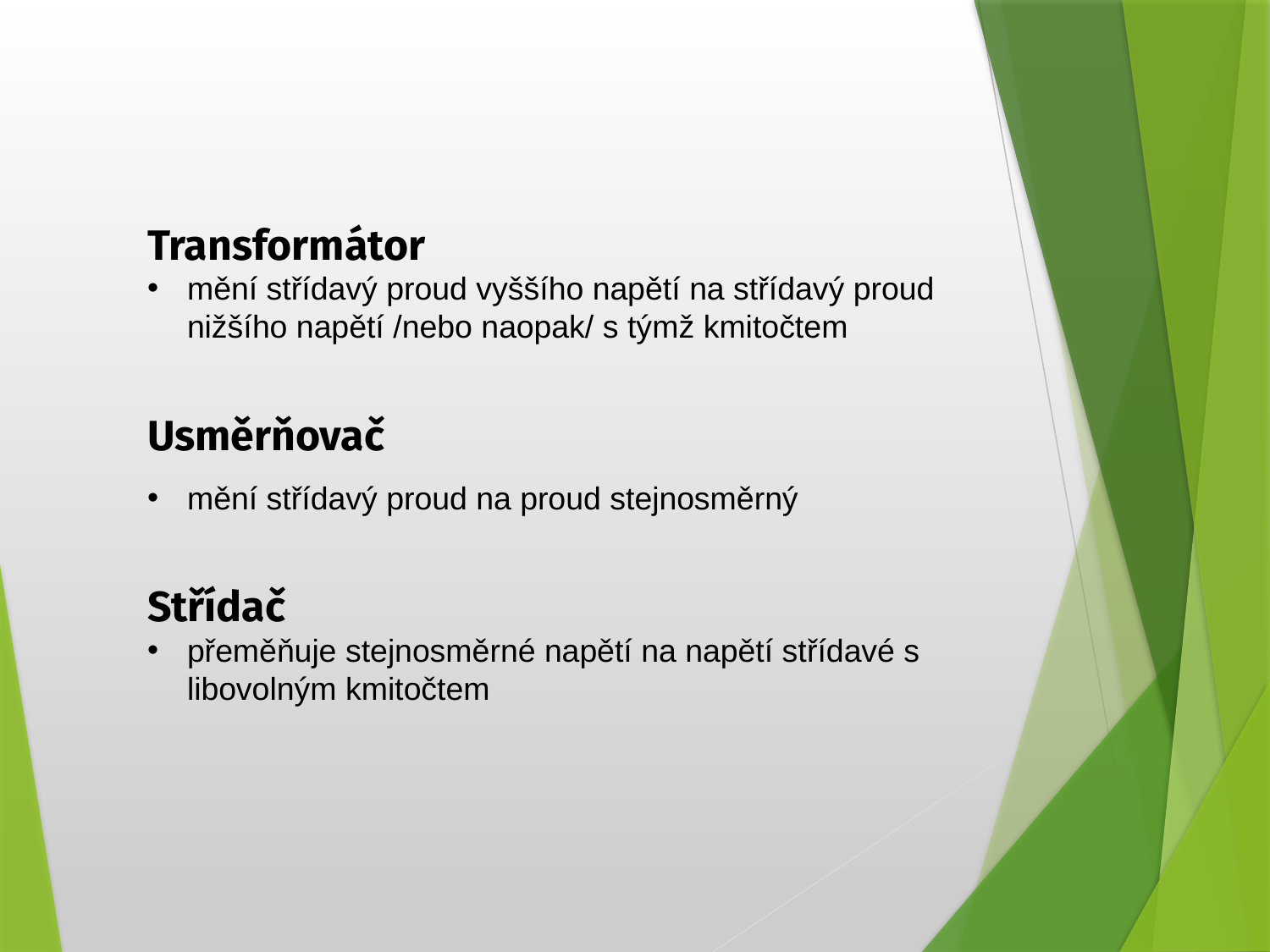

Transformátor
mění střídavý proud vyššího napětí na střídavý proud nižšího napětí /nebo naopak/ s týmž kmitočtem

Usměrňovač
mění střídavý proud na proud stejnosměrný

Střídač
přeměňuje stejnosměrné napětí na napětí střídavé s libovolným kmitočtem